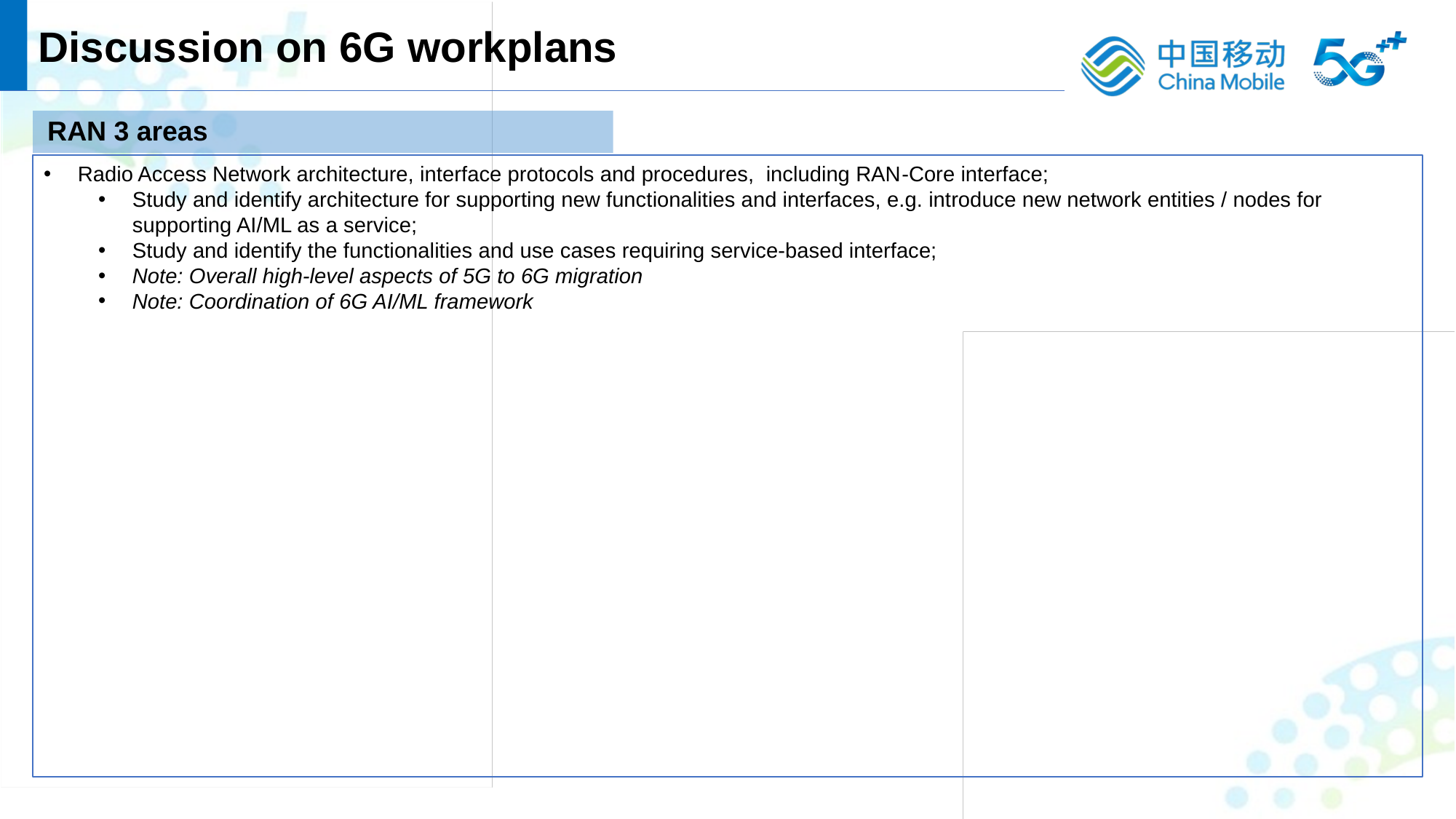

Discussion on 6G workplans
RAN 3 areas

Radio Access Network architecture, interface protocols and procedures,  including RAN-Core interface;
Study and identify architecture for supporting new functionalities and interfaces, e.g. introduce new network entities / nodes for supporting AI/ML as a service;
Study and identify the functionalities and use cases requiring service-based interface;
Note: Overall high-level aspects of 5G to 6G migration
Note: Coordination of 6G AI/ML framework